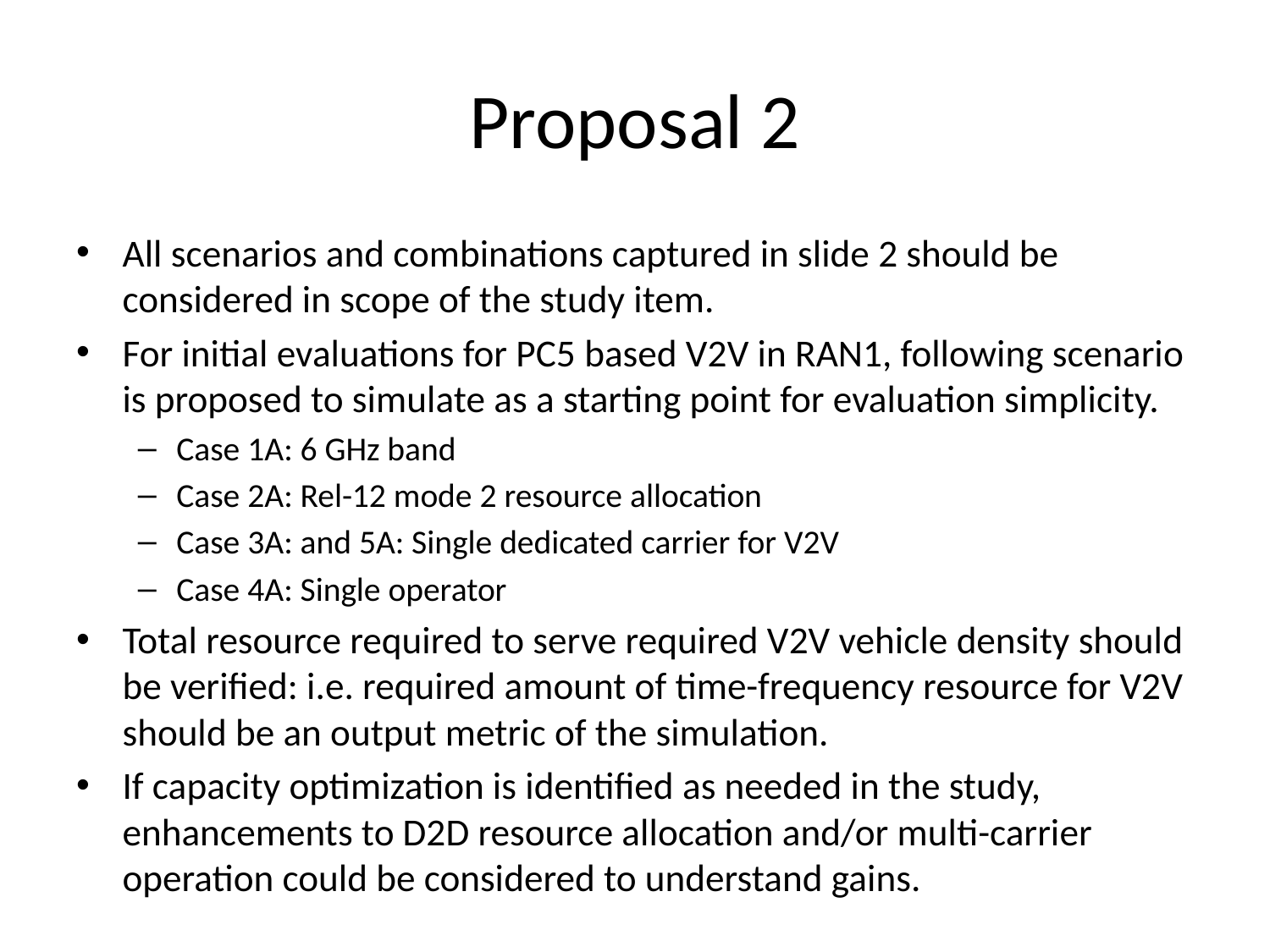

# Proposal 2
All scenarios and combinations captured in slide 2 should be considered in scope of the study item.
For initial evaluations for PC5 based V2V in RAN1, following scenario is proposed to simulate as a starting point for evaluation simplicity.
Case 1A: 6 GHz band
Case 2A: Rel-12 mode 2 resource allocation
Case 3A: and 5A: Single dedicated carrier for V2V
Case 4A: Single operator
Total resource required to serve required V2V vehicle density should be verified: i.e. required amount of time-frequency resource for V2V should be an output metric of the simulation.
If capacity optimization is identified as needed in the study, enhancements to D2D resource allocation and/or multi-carrier operation could be considered to understand gains.